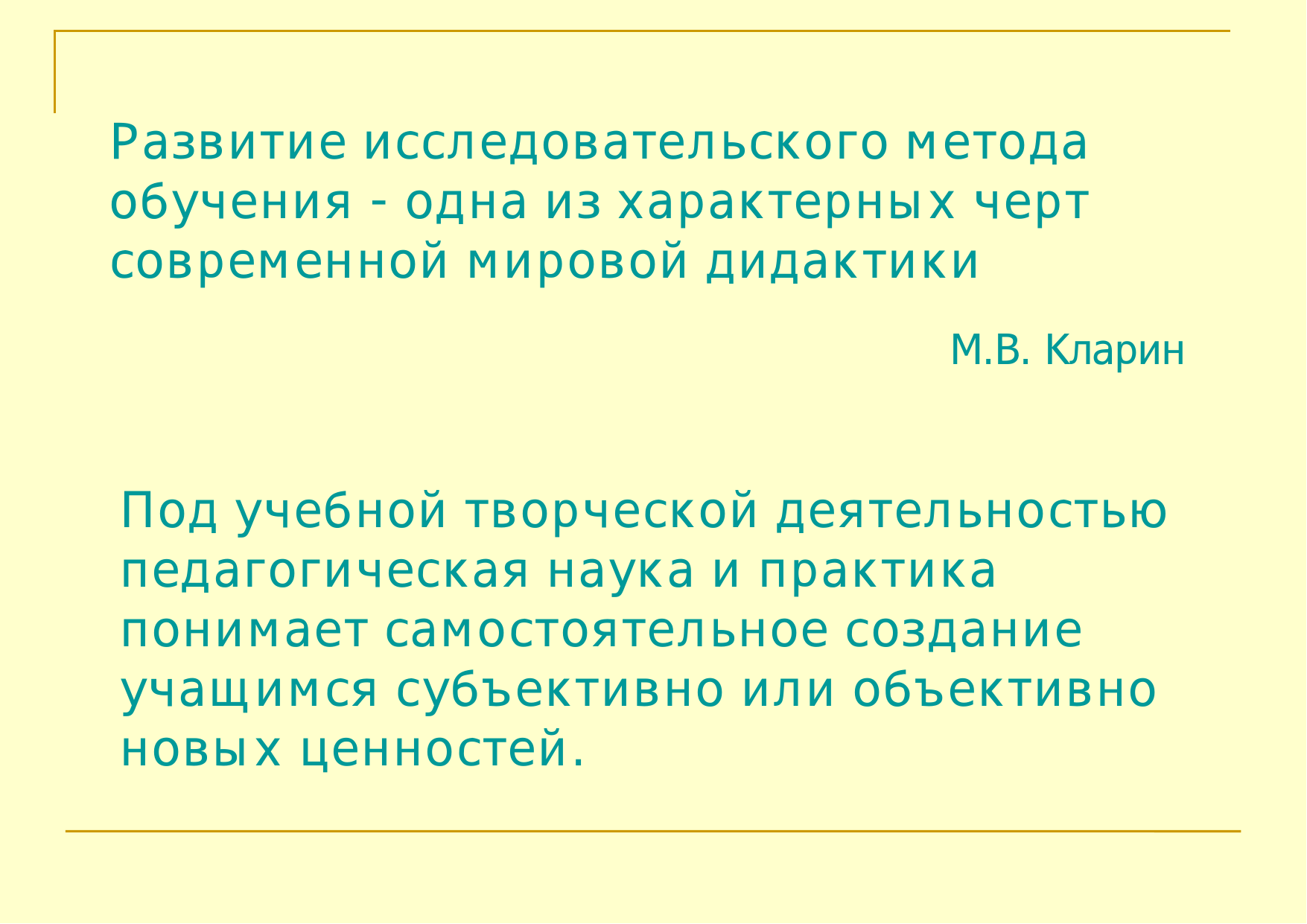

Развитие исследовательского метода обучения - одна из характерных черт современной мировой дидактики
М.В. Кларин
Под учебной творческой деятельностью педагогическая наука и практика понимает самостоятельное создание учащимся субъективно или объективно новых ценностей.